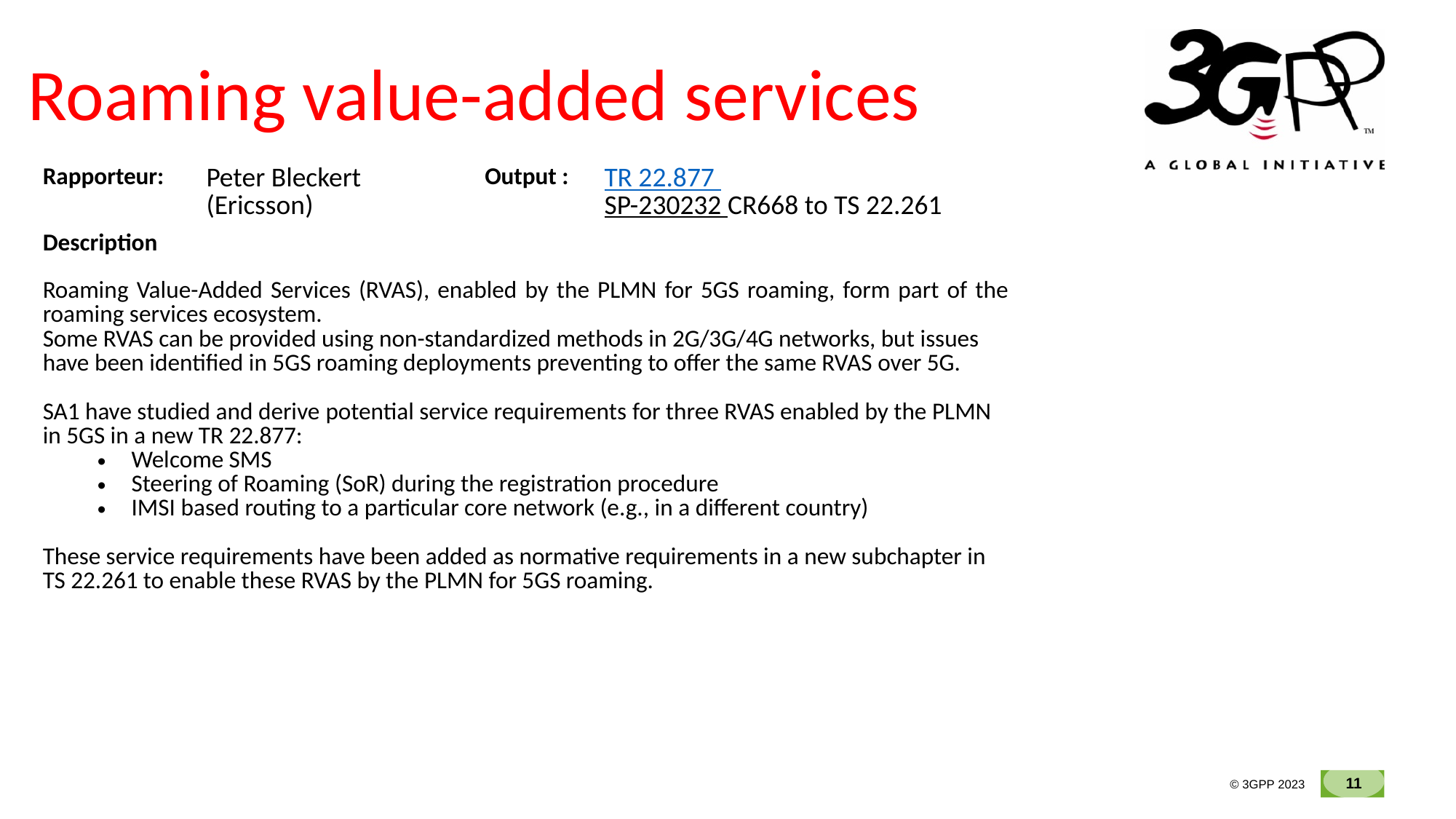

Roaming value-added services
| Rapporteur: | Peter Bleckert (Ericsson) | Output : | TR 22.877 SP-230232 CR668 to TS 22.261 |
| --- | --- | --- | --- |
| Description |  |  |  |
| Roaming Value-Added Services (RVAS), enabled by the PLMN for 5GS roaming, form part of the roaming services ecosystem. Some RVAS can be provided using non-standardized methods in 2G/3G/4G networks, but issues have been identified in 5GS roaming deployments preventing to offer the same RVAS over 5G. SA1 have studied and derive potential service requirements for three RVAS enabled by the PLMN in 5GS in a new TR 22.877: Welcome SMS Steering of Roaming (SoR) during the registration procedure IMSI based routing to a particular core network (e.g., in a different country) These service requirements have been added as normative requirements in a new subchapter in TS 22.261 to enable these RVAS by the PLMN for 5GS roaming. |  |  |  |